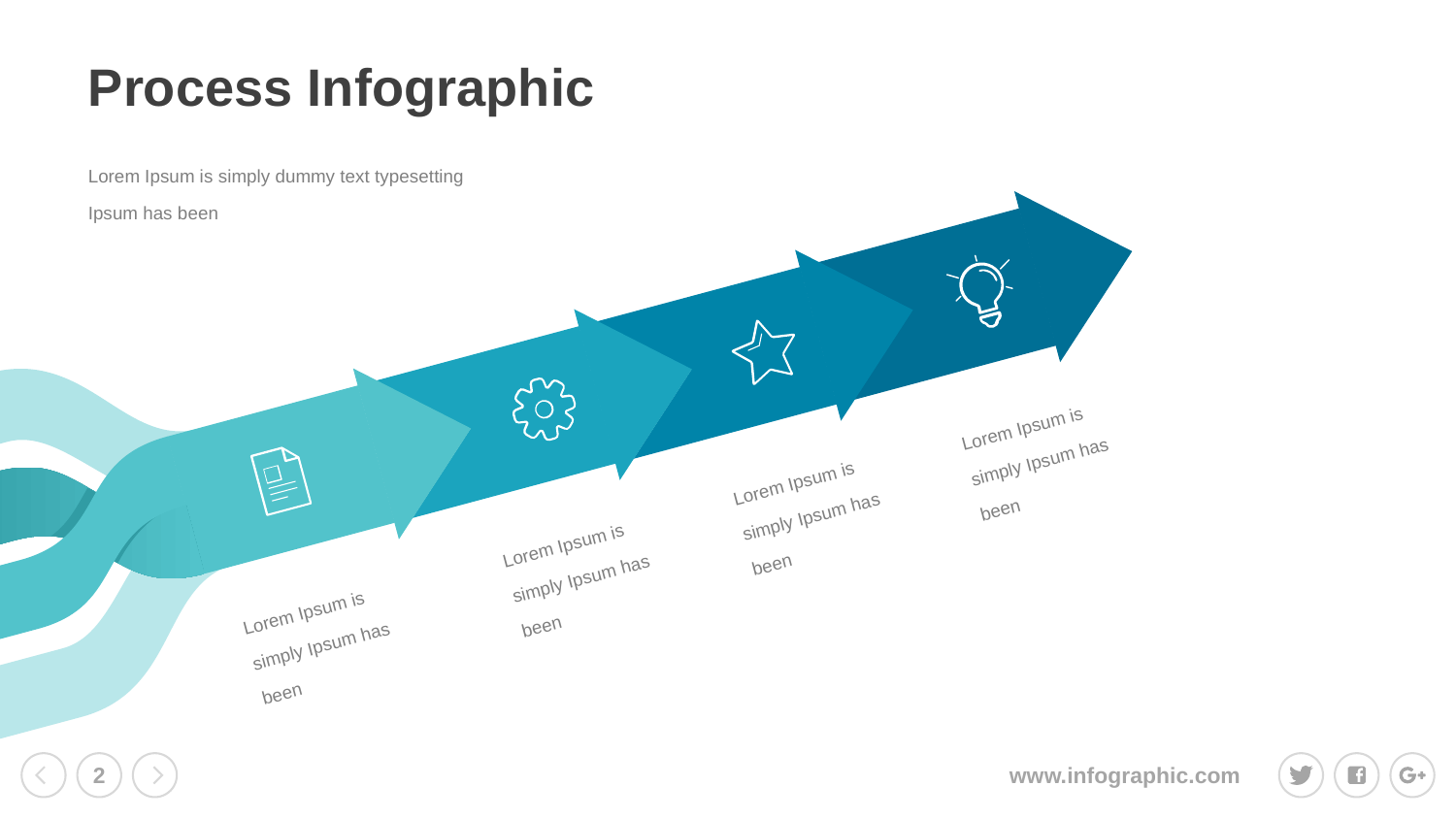

Process Infographic
Lorem Ipsum is simply dummy text typesetting Ipsum has been

Lorem Ipsum is simply Ipsum has been
Lorem Ipsum is simply Ipsum has been
Lorem Ipsum is simply Ipsum has been
Lorem Ipsum is simply Ipsum has been
2
www.infographic.com